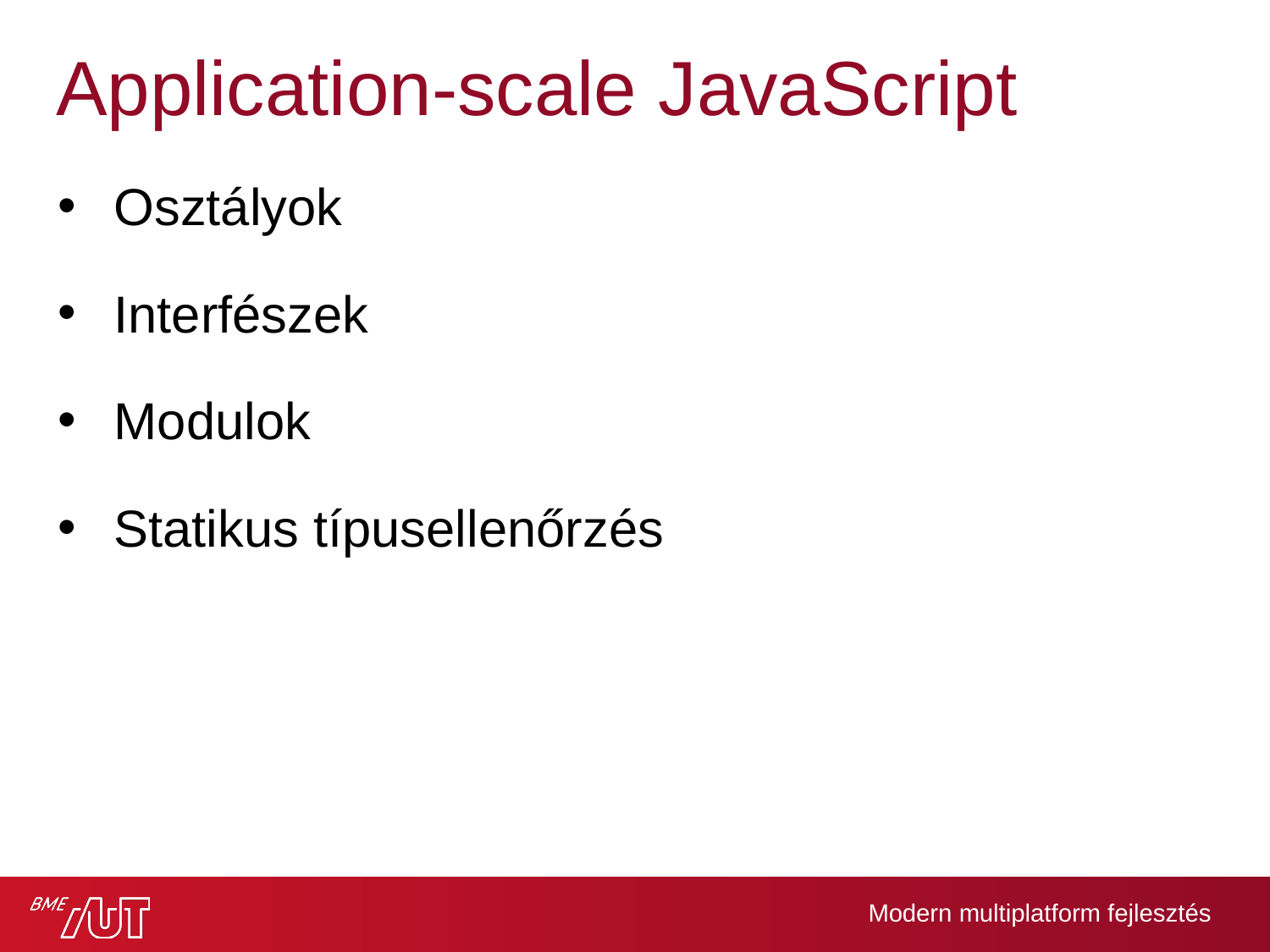

# Application-scale JavaScript
Osztályok
Interfészek
Modulok
Statikus típusellenőrzés
Modern multiplatform fejlesztés